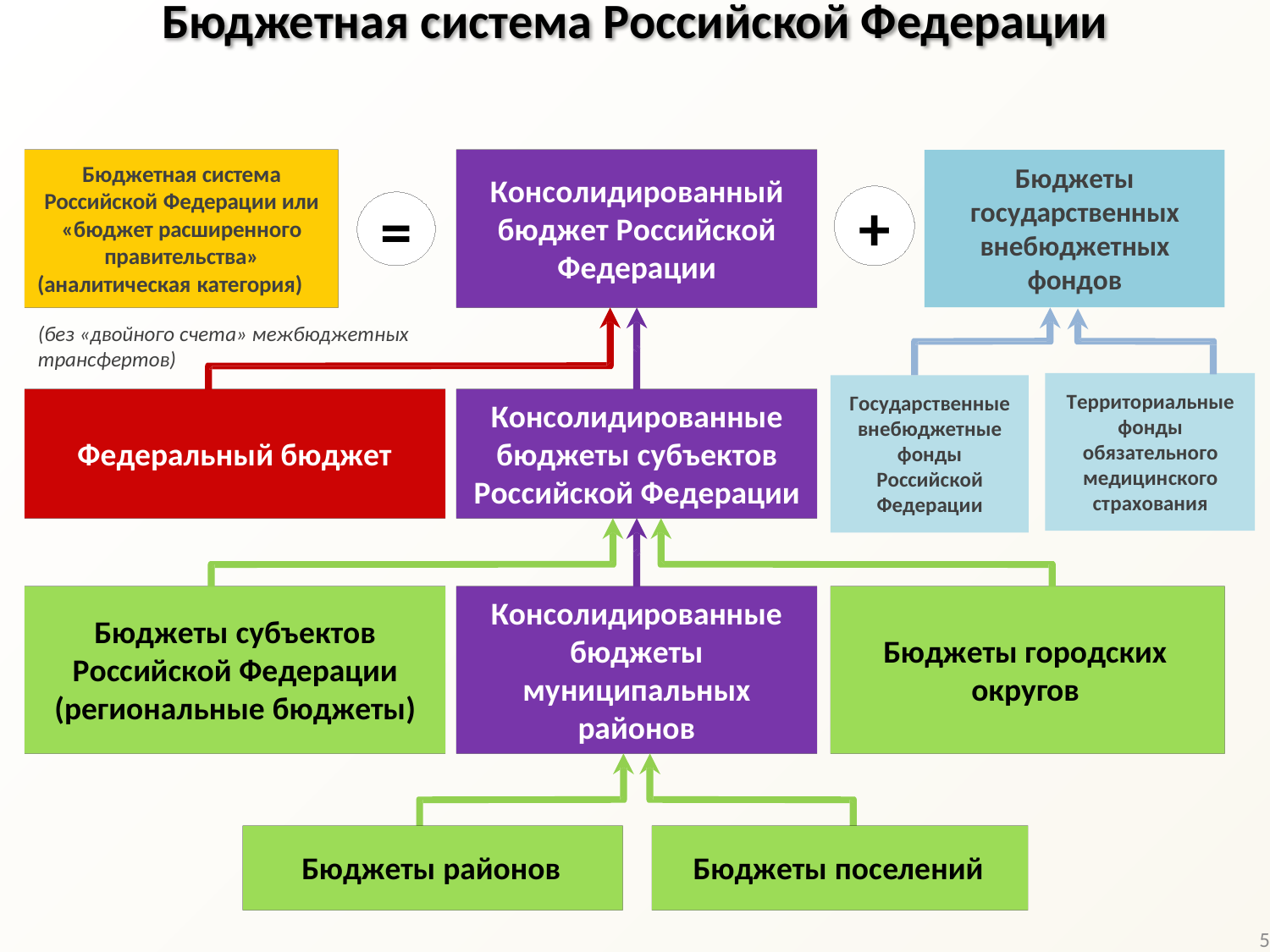

Бюджетная система Российской Федерации

Бюджетная система Российской Федерации или
«бюджет расширенного правительства»
(аналитическая категория)
Бюджеты государственных внебюджетных фондов
Консолидированный бюджет Российской Федерации
+
=

(без «двойного счета» межбюджетных трансфертов)

Территориальные фонды обязательного медицинского страхования

Государственные внебюджетные фонды Российской Федерации
Консолидированные бюджеты субъектов Российской Федерации
Федеральный бюджет

Консолидированные бюджеты муниципальных районов
Бюджеты субъектов Российской Федерации (региональные бюджеты)
Бюджеты городских округов

Бюджеты районов
Бюджеты поселений
5